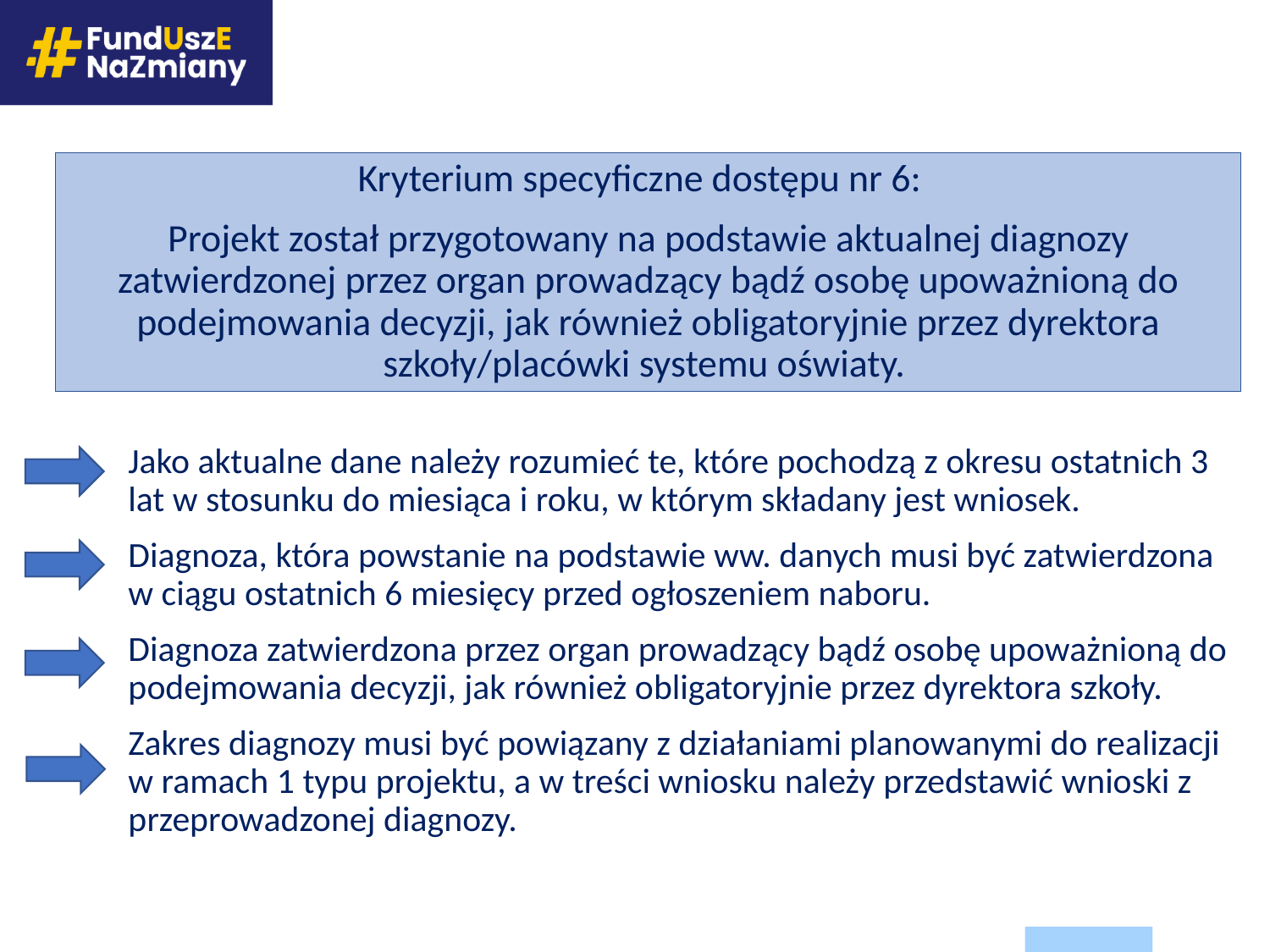

Kryterium specyficzne dostępu nr 6:
Projekt został przygotowany na podstawie aktualnej diagnozy zatwierdzonej przez organ prowadzący bądź osobę upoważnioną do podejmowania decyzji, jak również obligatoryjnie przez dyrektora szkoły/placówki systemu oświaty.
Jako aktualne dane należy rozumieć te, które pochodzą z okresu ostatnich 3 lat w stosunku do miesiąca i roku, w którym składany jest wniosek.
Diagnoza, która powstanie na podstawie ww. danych musi być zatwierdzona w ciągu ostatnich 6 miesięcy przed ogłoszeniem naboru.
Diagnoza zatwierdzona przez organ prowadzący bądź osobę upoważnioną do podejmowania decyzji, jak również obligatoryjnie przez dyrektora szkoły.
Zakres diagnozy musi być powiązany z działaniami planowanymi do realizacji w ramach 1 typu projektu, a w treści wniosku należy przedstawić wnioski z przeprowadzonej diagnozy.